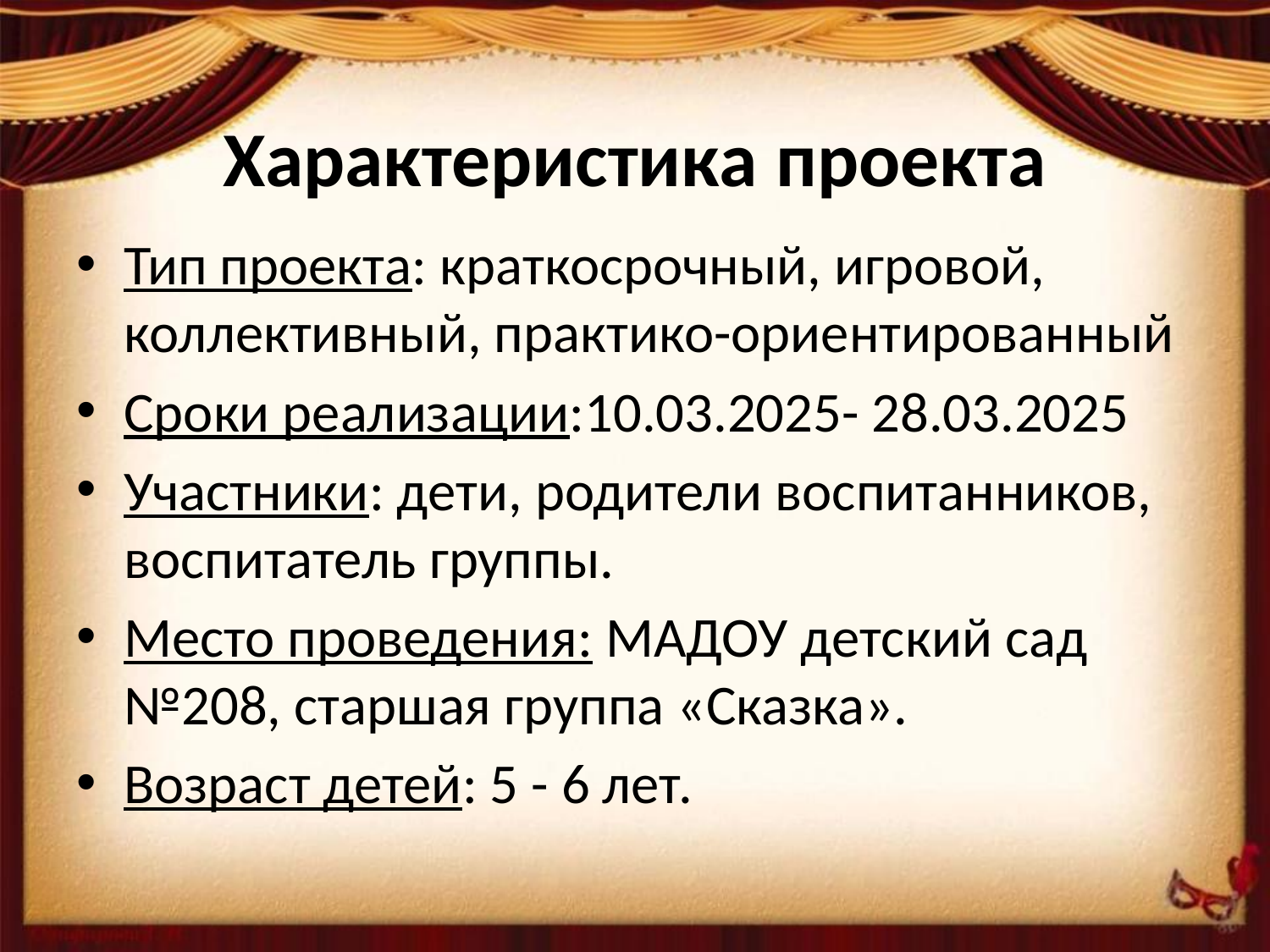

# Характеристика проекта
Тип проекта: краткосрочный, игровой, коллективный, практико-ориентированный
Сроки реализации:10.03.2025- 28.03.2025
Участники: дети, родители воспитанников, воспитатель группы.
Место проведения: МАДОУ детский сад №208, старшая группа «Сказка».
Возраст детей: 5 - 6 лет.